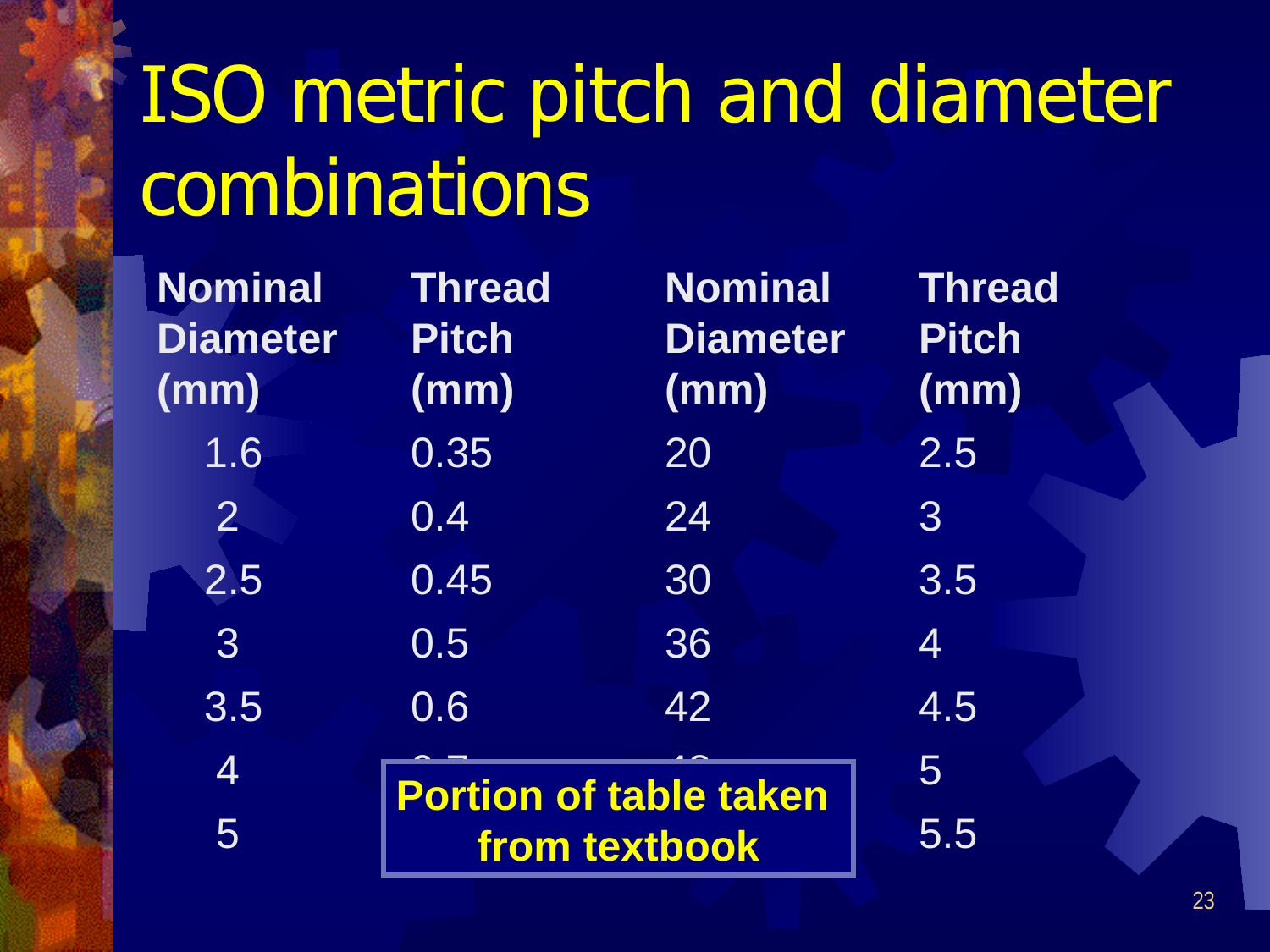

# ISO metric pitch and diameter combinations
Nominal	Thread	Nominal	Thread
Diameter	Pitch		Diameter	Pitch
(mm)		(mm)		(mm)		(mm)
    1.6		0.35		20		2.5
     2		0.4		24		3
    2.5		0.45		30		3.5
     3		0.5		36		4
    3.5		0.6		42		4.5
     4		0.7		48		5
     5		0.8		56		5.5
Portion of table taken
from textbook
23